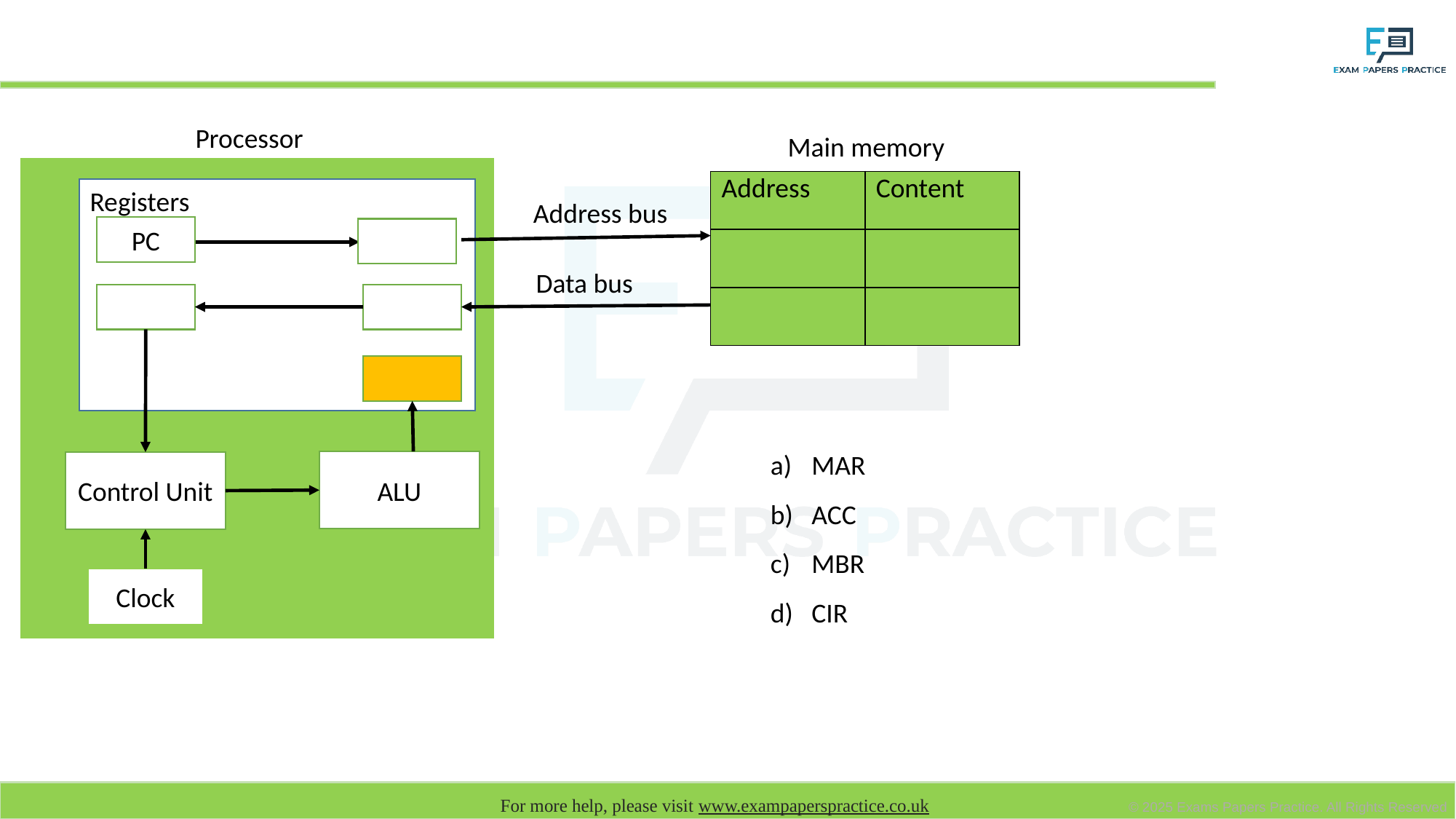

# Identify the highlighted register
Processor
Main memory

| Address | Content |
| --- | --- |
|  |  |
|  |  |
Registers
Address bus
PC

Data bus

MAR
ACC
MBR
CIR
ALU
Control Unit
Clock